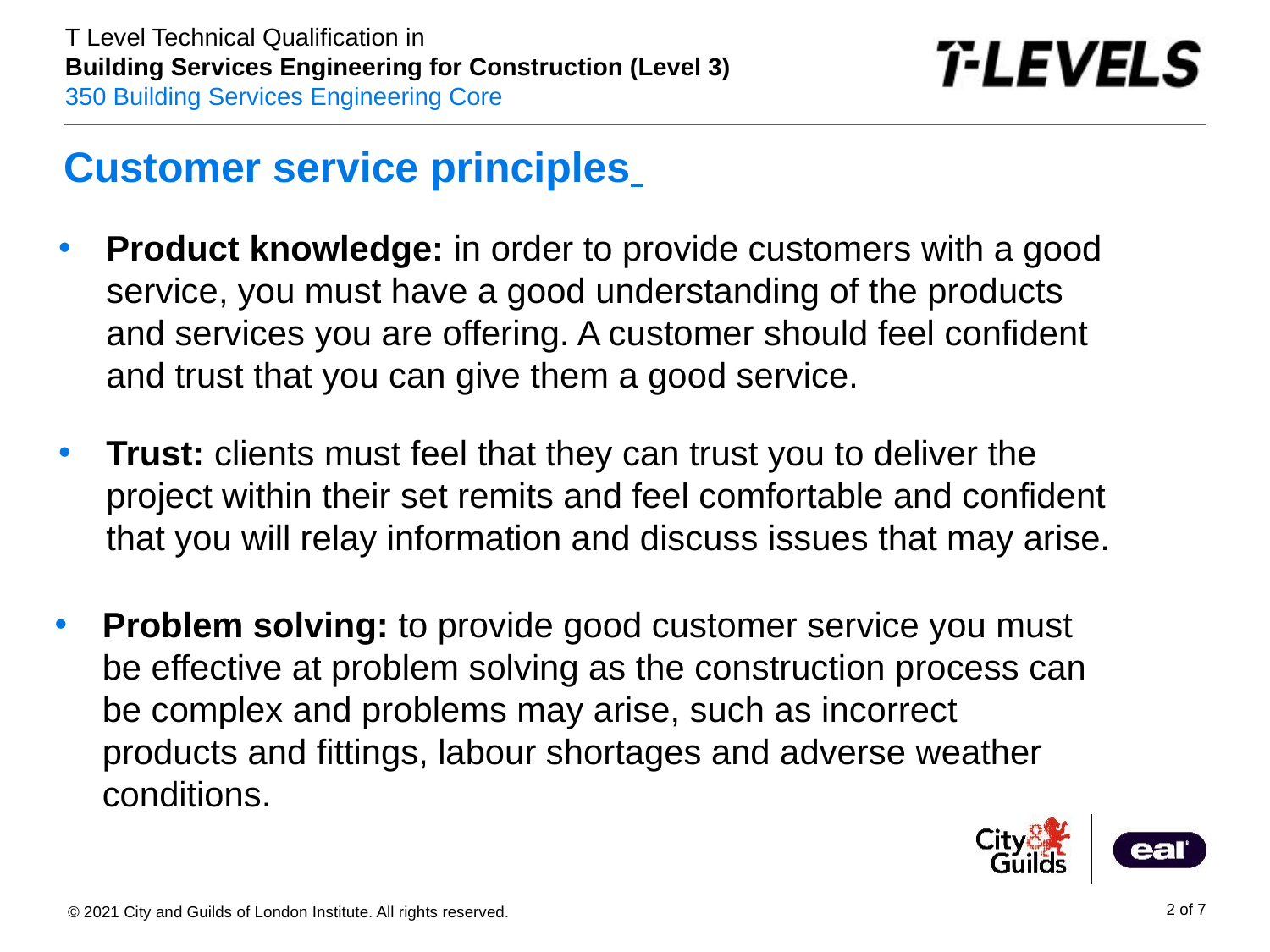

# Customer service principles
Product knowledge: in order to provide customers with a good service, you must have a good understanding of the products and services you are offering. A customer should feel confident and trust that you can give them a good service.
Trust: clients must feel that they can trust you to deliver the project within their set remits and feel comfortable and confident that you will relay information and discuss issues that may arise.
Problem solving: to provide good customer service you must be effective at problem solving as the construction process can be complex and problems may arise, such as incorrect products and fittings, labour shortages and adverse weather conditions.